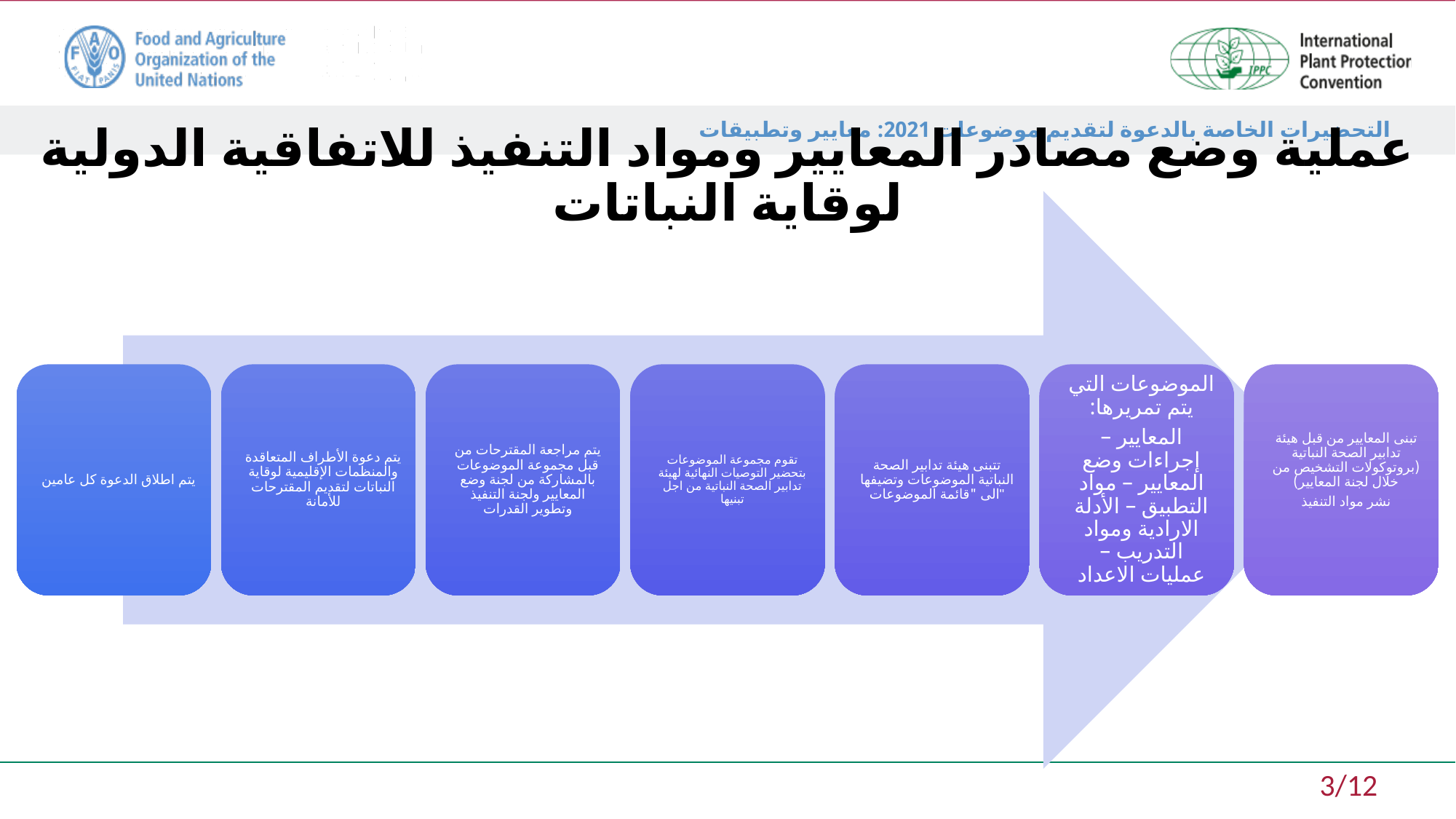

# عملية وضع مصادر المعايير ومواد التنفيذ للاتفاقية الدولية لوقاية النباتات
يتم اطلاق الدعوة كل عامين
يتم دعوة الأطراف المتعاقدة والمنظمات الإقليمية لوقاية النباتات لتقديم المقترحات للأمانة
يتم مراجعة المقترحات من قبل مجموعة الموضوعات بالمشاركة من لجنة وضع المعايير ولجنة التنفيذ وتطوير القدرات
تقوم مجموعة الموضوعات بتحضير التوصيات النهائية لهيئة تدابير الصحة النباتية من اجل تبنيها
تتبنى هيئة تدابير الصحة النباتية الموضوعات وتضيفها الى "قائمة الموضوعات"
الموضوعات التي يتم تمريرها:
المعايير – إجراءات وضع المعايير – مواد التطبيق – الأدلة الارادية ومواد التدريب – عمليات الاعداد
تبنى المعايير من قبل هيئة تدابير الصحة النباتية (بروتوكولات التشخيص من خلال لجنة المعايير)
نشر مواد التنفيذ